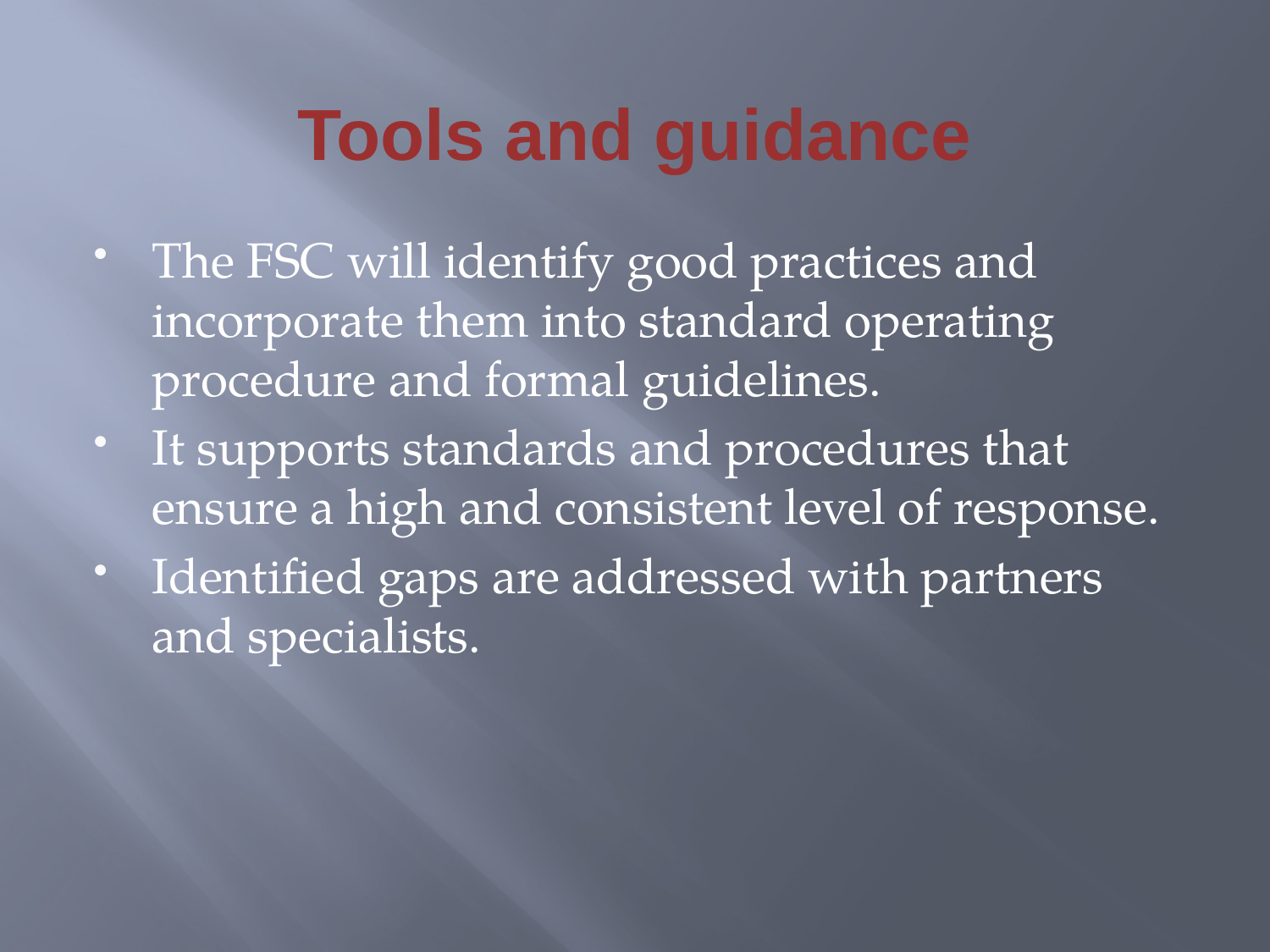

# Tools and guidance
The FSC will identify good practices and incorporate them into standard operating procedure and formal guidelines.
It supports standards and procedures that ensure a high and consistent level of response.
Identified gaps are addressed with partners and specialists.